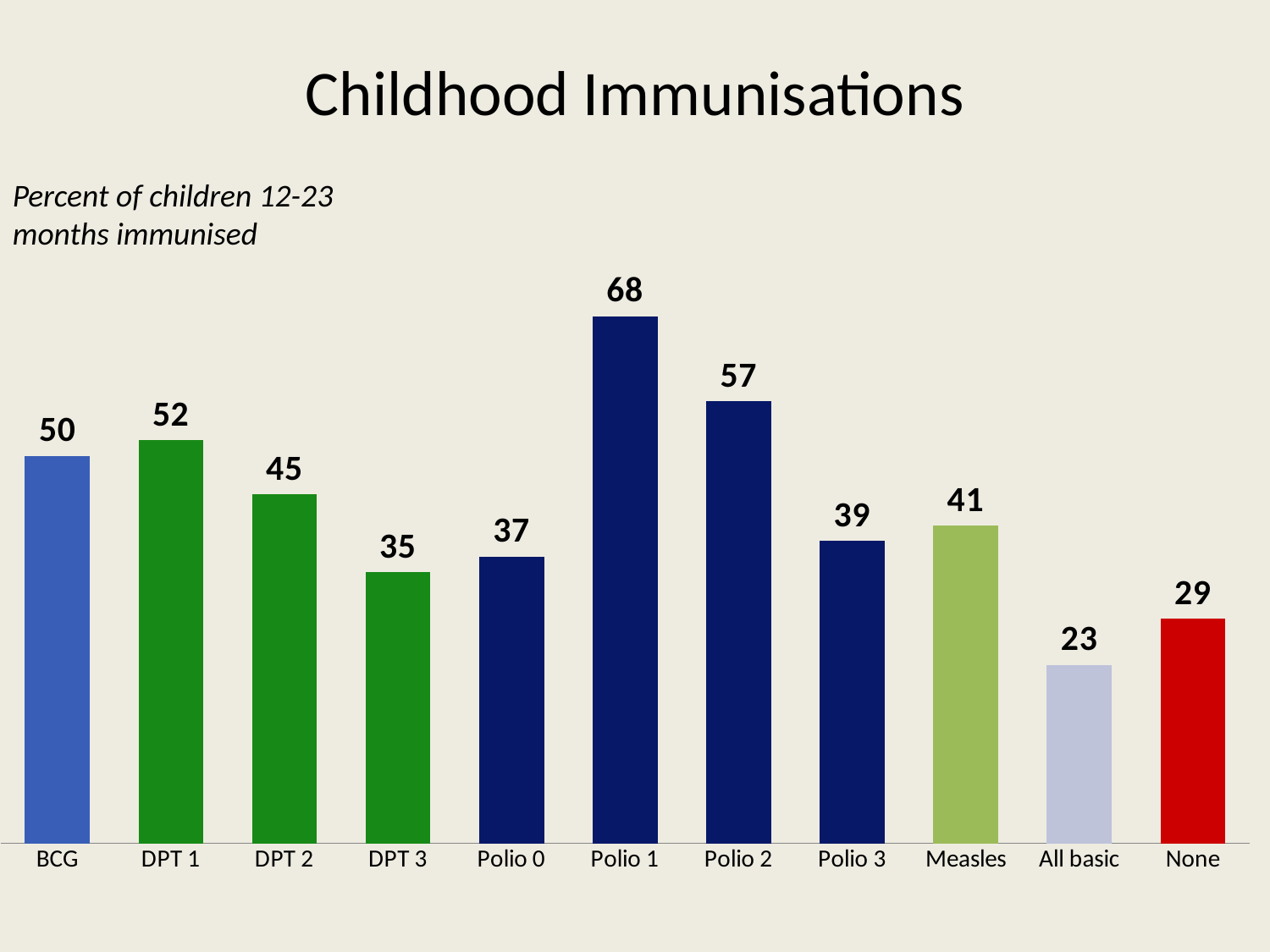

# Childhood Immunisations
Percent of children 12-23 months immunised

### Chart

| Category | Series 1 |
|---|---|
| BCG | 50.0 |
| DPT 1 | 52.0 |
| DPT 2 | 45.0 |
| DPT 3 | 35.0 |
| Polio 0 | 37.0 |
| Polio 1 | 68.0 |
| Polio 2 | 57.0 |
| Polio 3 | 39.0 |
| Measles | 41.0 |
| All basic | 23.0 |
| None | 29.0 |